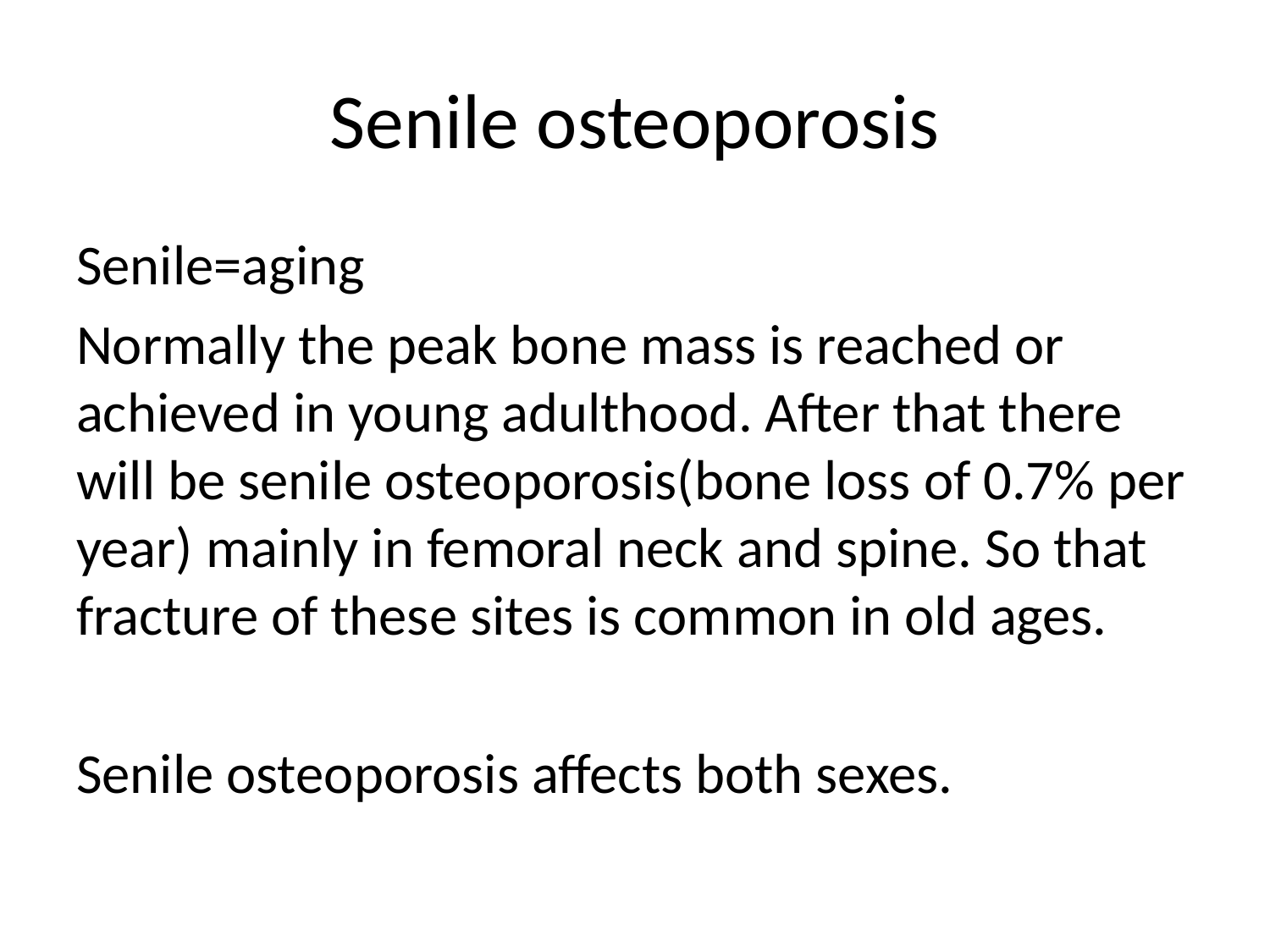

# Senile osteoporosis
Senile=aging
Normally the peak bone mass is reached or achieved in young adulthood. After that there will be senile osteoporosis(bone loss of 0.7% per year) mainly in femoral neck and spine. So that fracture of these sites is common in old ages.

Senile osteoporosis affects both sexes.